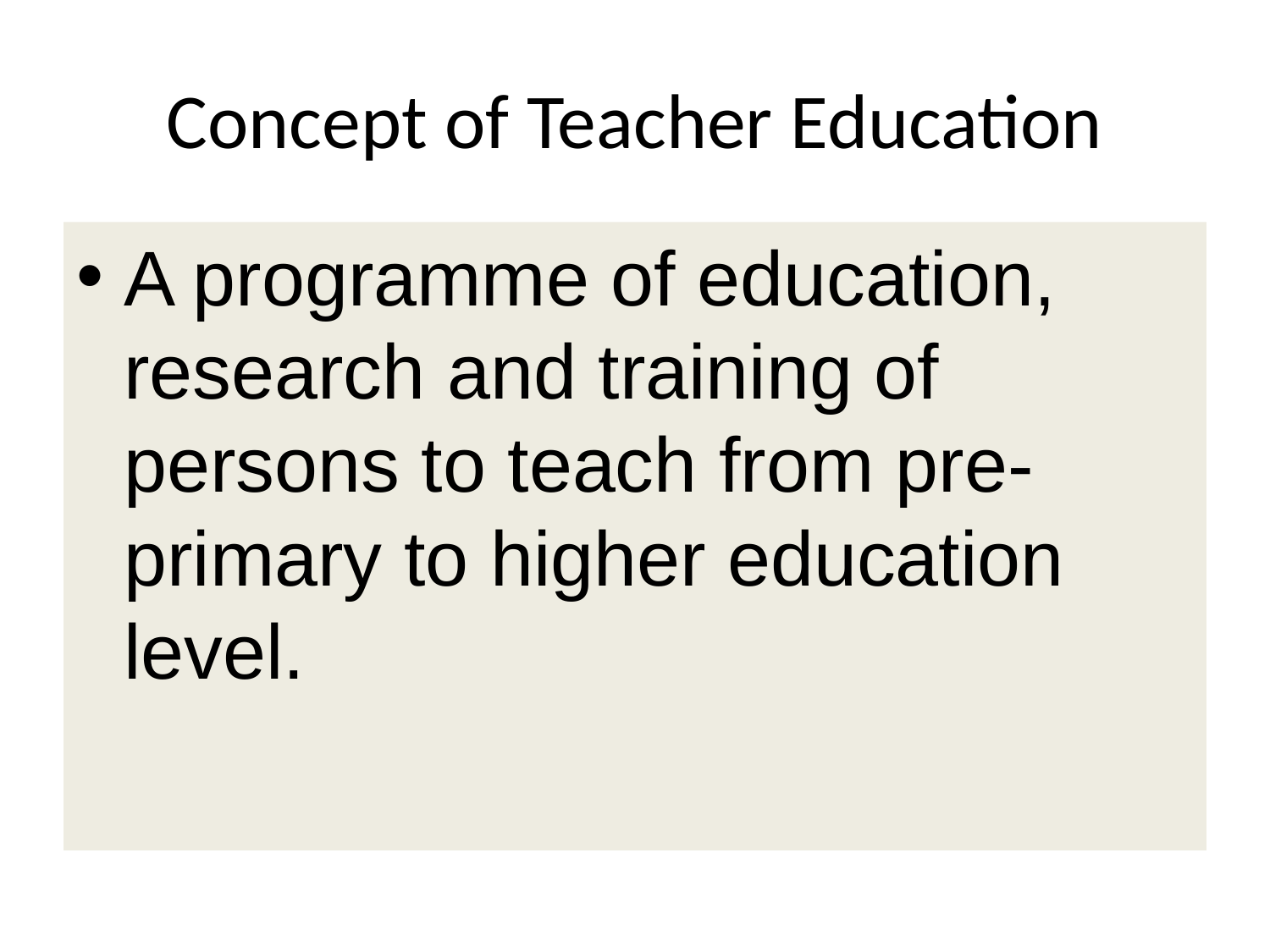

# Concept of Teacher Education
A programme of education, research and training of persons to teach from pre-primary to higher education level.